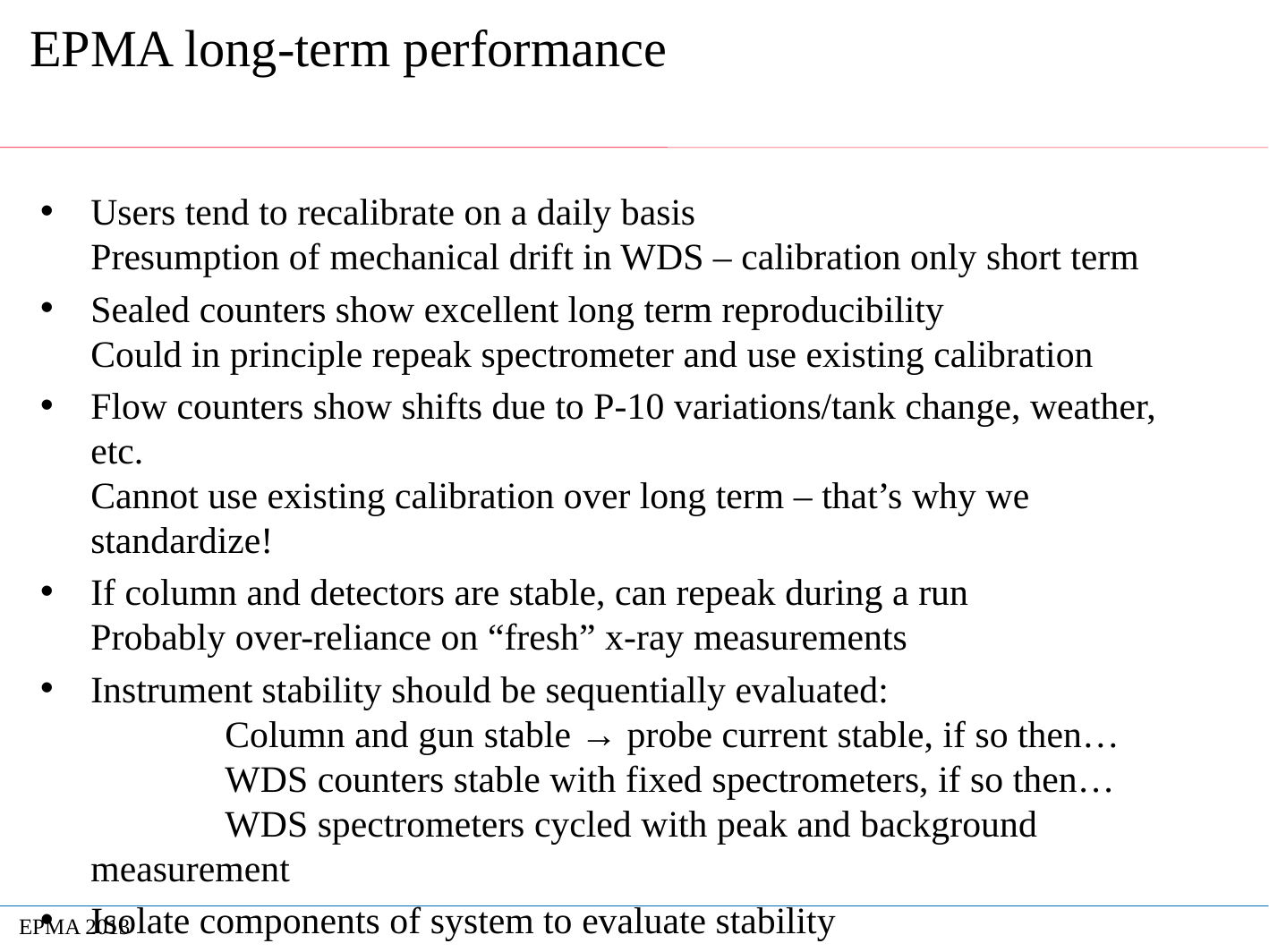

# EPMA long-term performance
Users tend to recalibrate on a daily basis
Presumption of mechanical drift in WDS – calibration only short term
Sealed counters show excellent long term reproducibility
Could in principle repeak spectrometer and use existing calibration
Flow counters show shifts due to P-10 variations/tank change, weather, etc.
Cannot use existing calibration over long term – that’s why we standardize!
If column and detectors are stable, can repeak during a run
Probably over-reliance on “fresh” x-ray measurements
Instrument stability should be sequentially evaluated:
	Column and gun stable → probe current stable, if so then…
	WDS counters stable with fixed spectrometers, if so then…
	WDS spectrometers cycled with peak and background measurement
Isolate components of system to evaluate stability
EPMA 2013